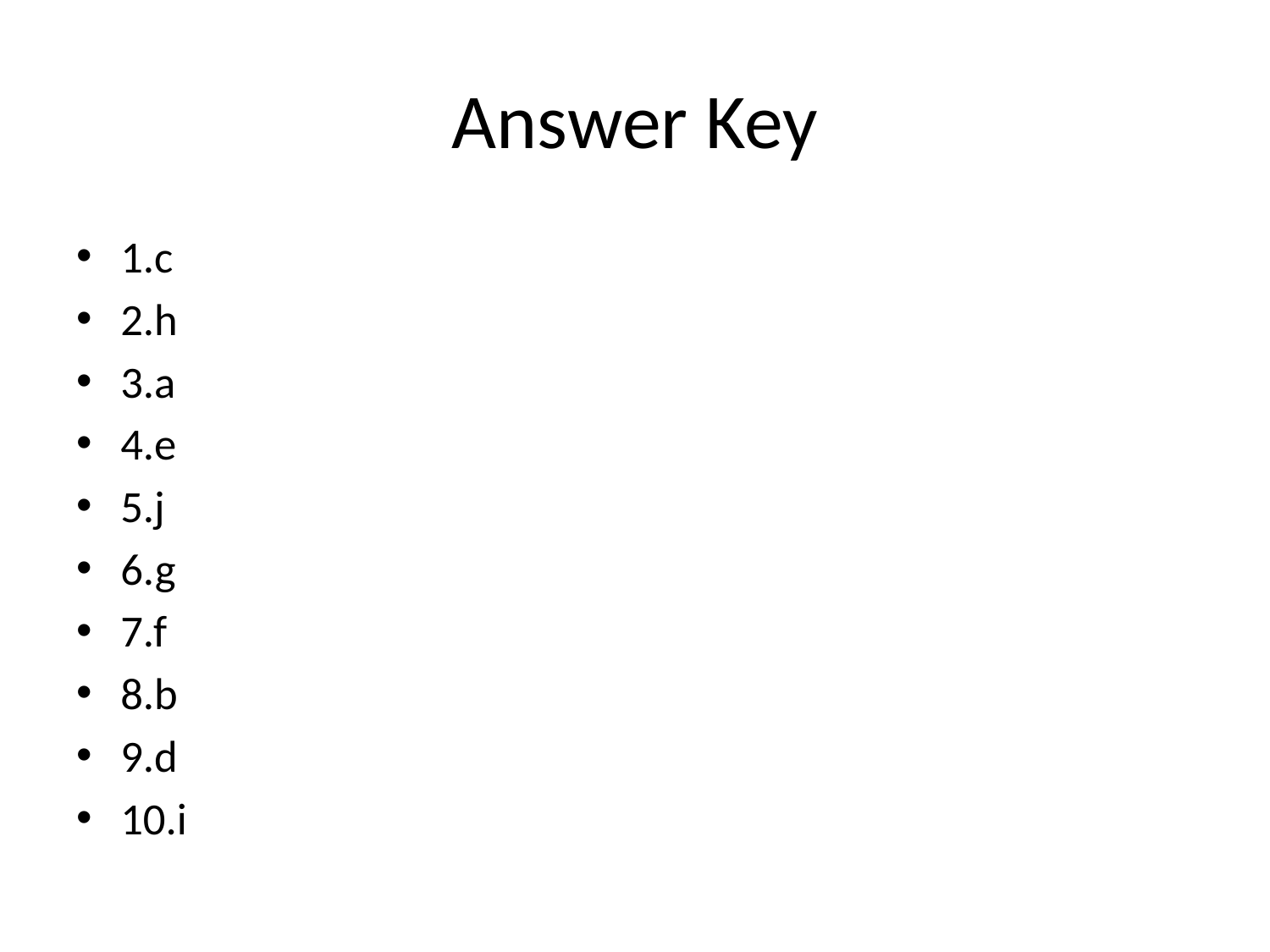

# Answer Key
1.c
2.h
3.a
4.e
5.j
6.g
7.f
8.b
9.d
10.i